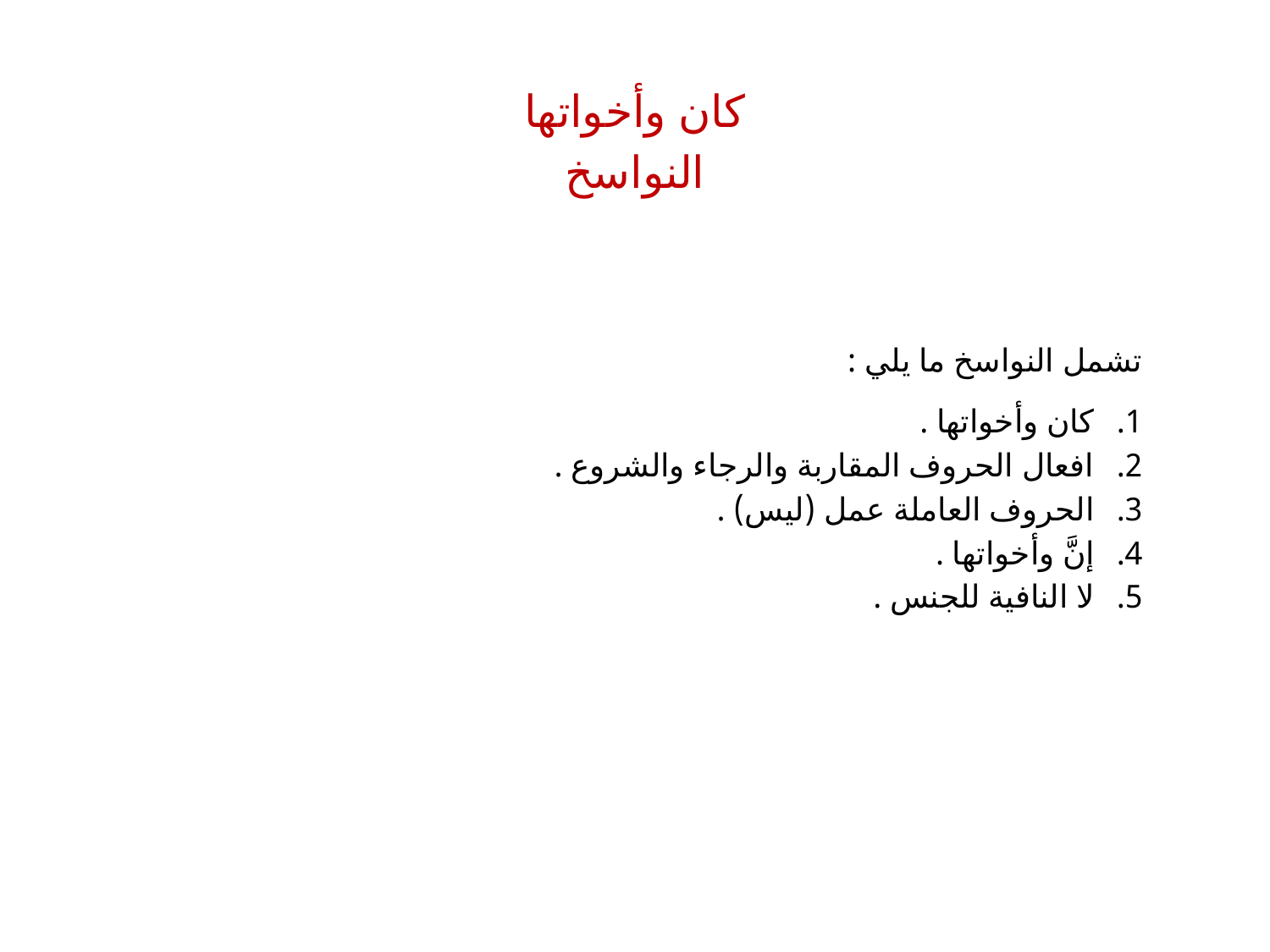

# كان وأخواتها النواسخ
تشمل النواسخ ما يلي :
كان وأخواتها .
افعال الحروف المقاربة والرجاء والشروع .
الحروف العاملة عمل (ليس) .
إنَّ وأخواتها .
لا النافية للجنس .